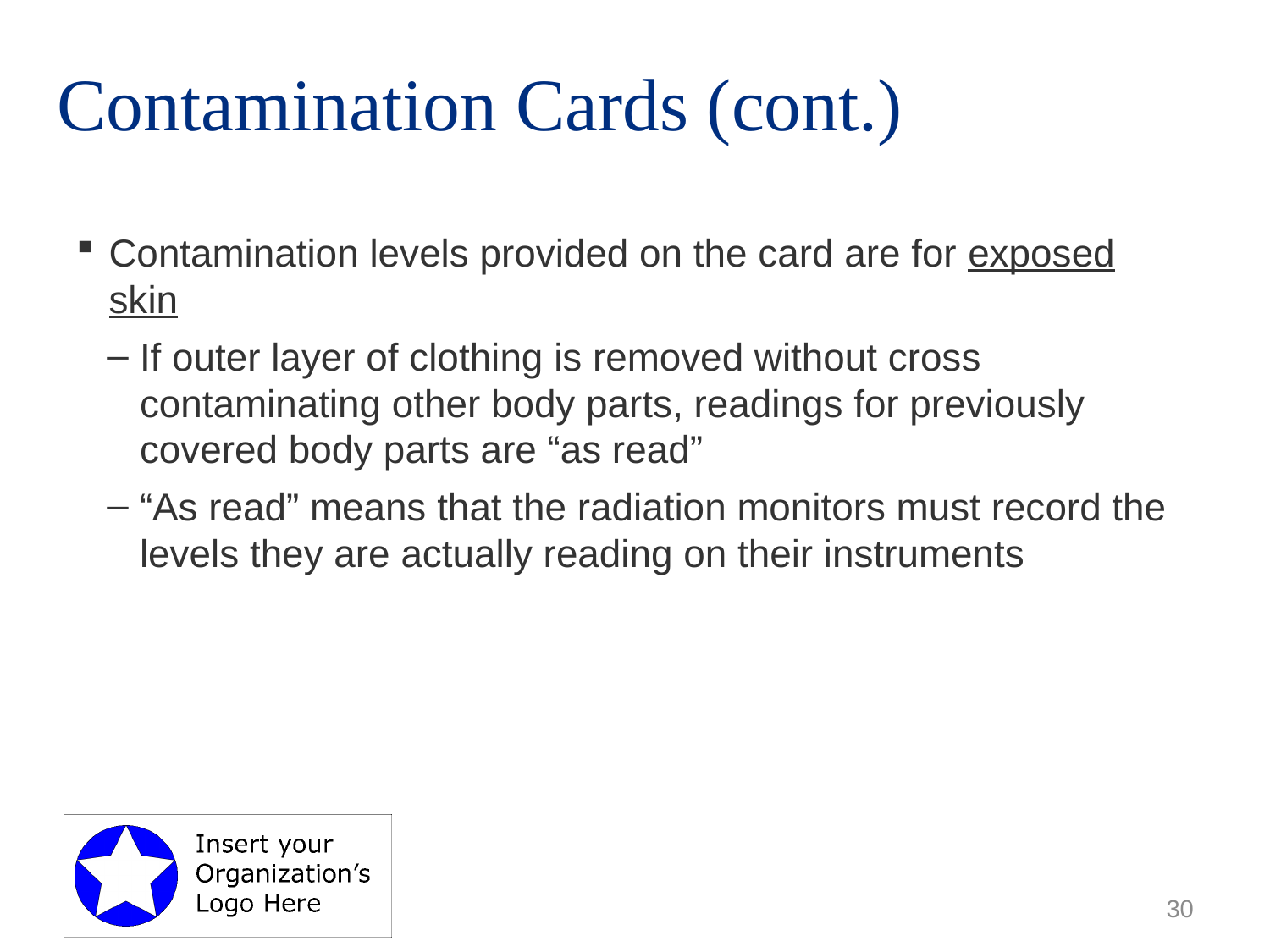

# Contamination Cards (cont.)
Contamination levels provided on the card are for exposed skin
If outer layer of clothing is removed without cross contaminating other body parts, readings for previously covered body parts are “as read”
“As read” means that the radiation monitors must record the levels they are actually reading on their instruments

30